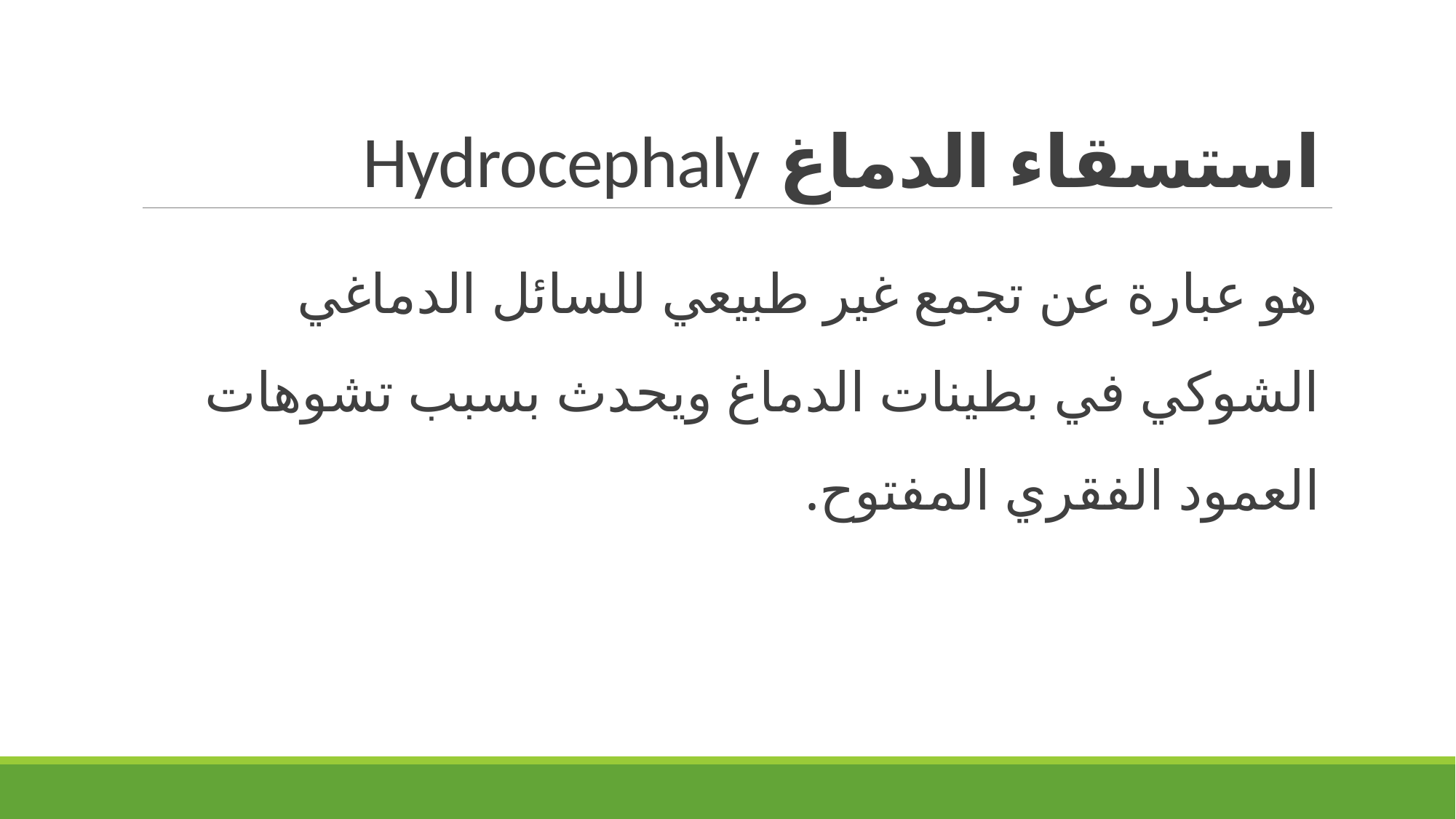

# استسقاء الدماغ Hydrocephaly
هو عبارة عن تجمع غير طبيعي للسائل الدماغي الشوكي في بطينات الدماغ ويحدث بسبب تشوهات العمود الفقري المفتوح.